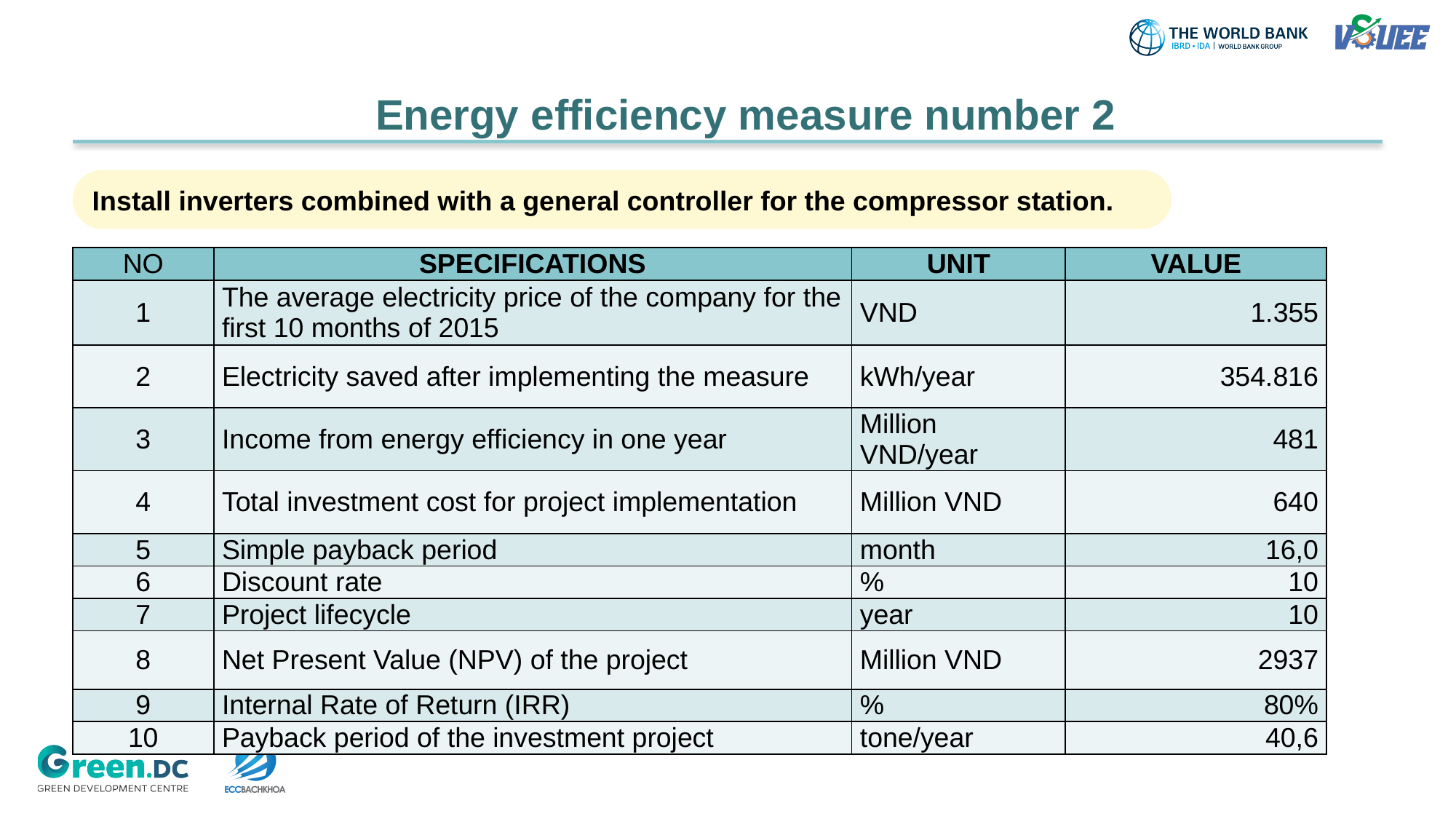

Energy efficiency measure number 2
Install inverters combined with a general controller for the compressor station.
| NO | SPECIFICATIONS | UNIT | VALUE |
| --- | --- | --- | --- |
| 1 | The average electricity price of the company for the first 10 months of 2015 | VND | 1.355 |
| 2 | Electricity saved after implementing the measure | kWh/year | 354.816 |
| 3 | Income from energy efficiency in one year | Million VND/year | 481 |
| 4 | Total investment cost for project implementation | Million VND | 640 |
| 5 | Simple payback period | month | 16,0 |
| 6 | Discount rate | % | 10 |
| 7 | Project lifecycle | year | 10 |
| 8 | Net Present Value (NPV) of the project | Million VND | 2937 |
| 9 | Internal Rate of Return (IRR) | % | 80% |
| 10 | Payback period of the investment project | tone/year | 40,6 |